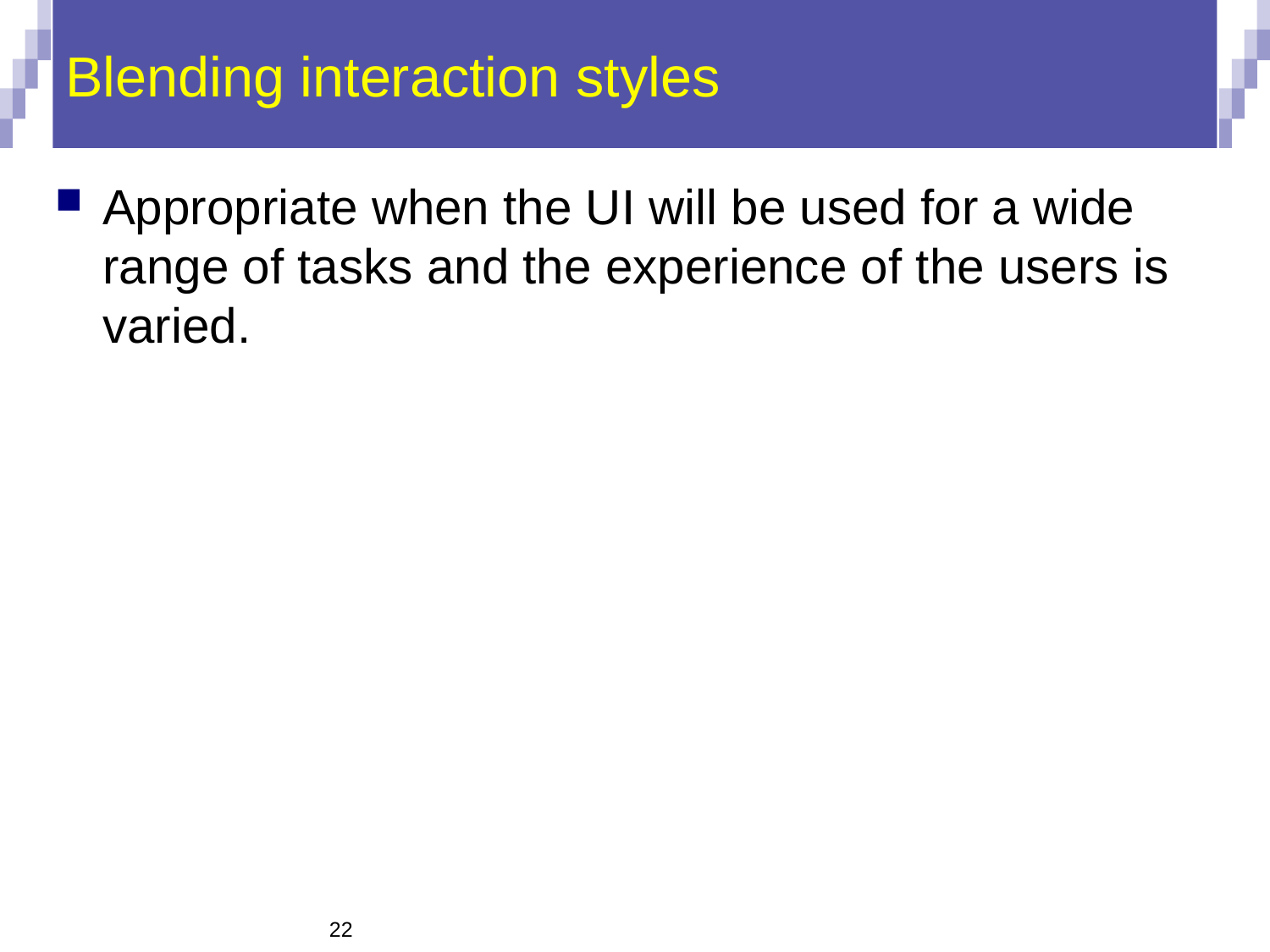

# Blending interaction styles
Appropriate when the UI will be used for a wide range of tasks and the experience of the users is varied.

22